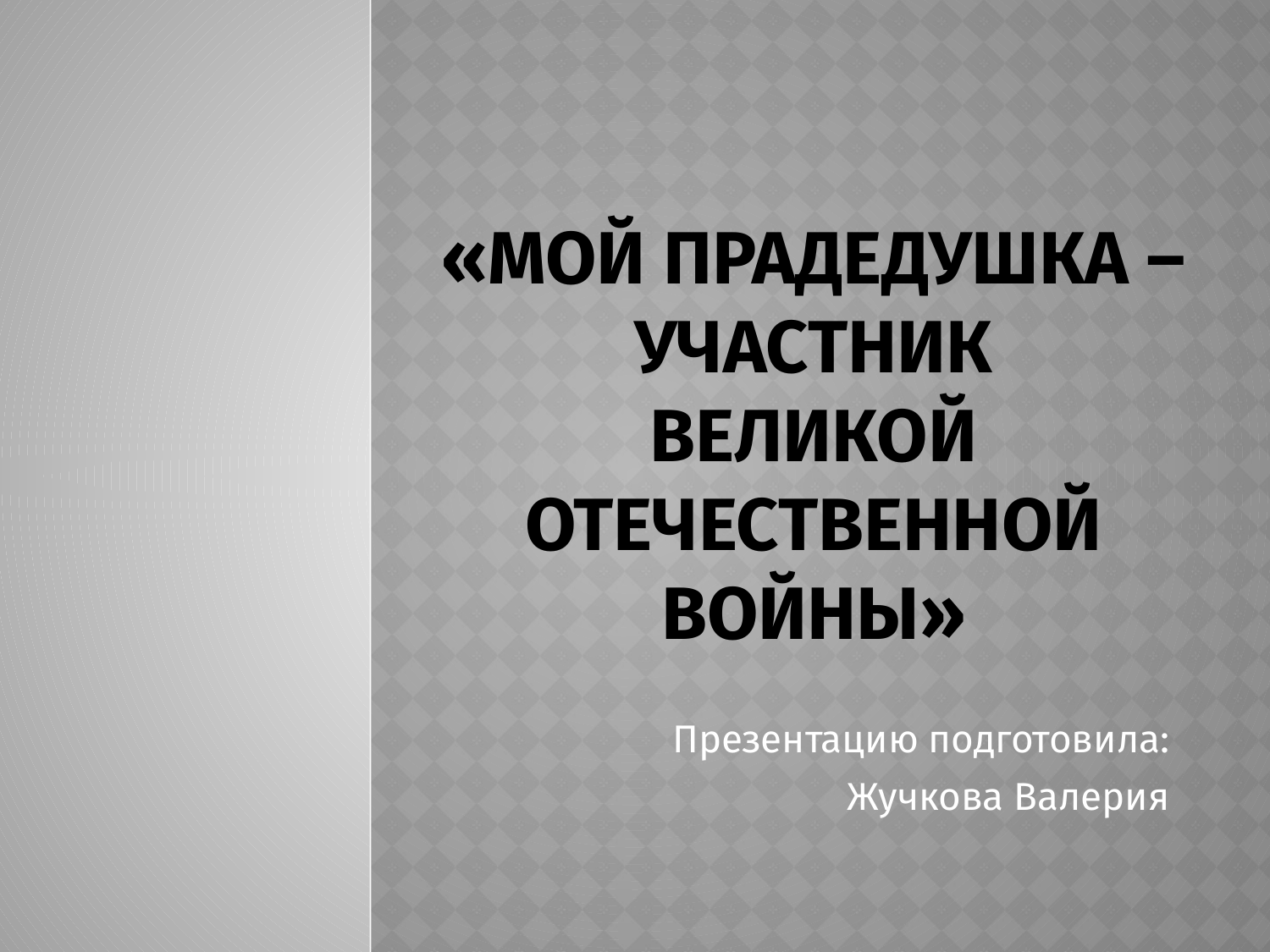

# «Мой прадедушка – участник Великой Отечественной Войны»
Презентацию подготовила:
Жучкова Валерия